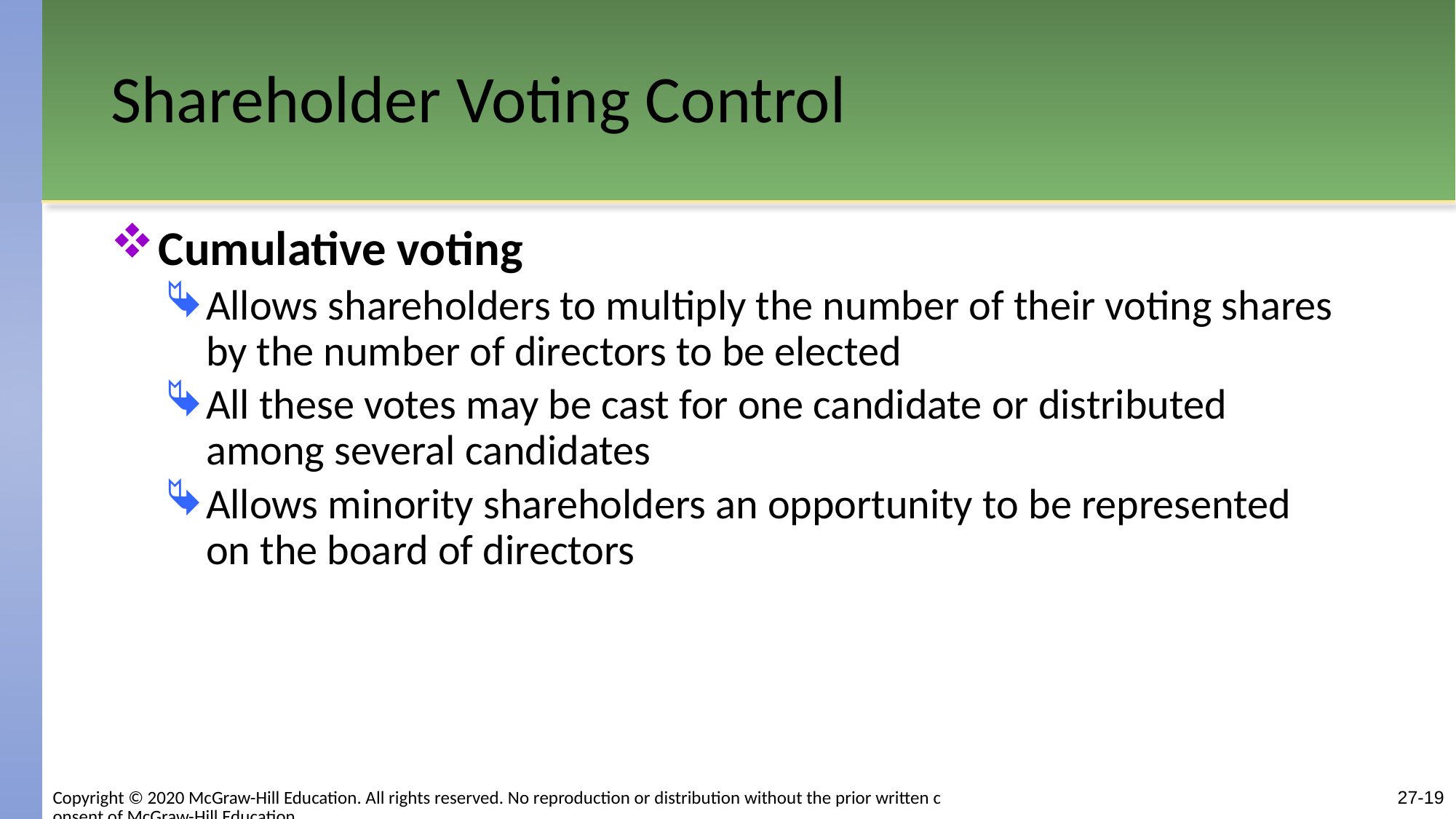

# Shareholder Voting Control
Cumulative voting
Allows shareholders to multiply the number of their voting shares by the number of directors to be elected
All these votes may be cast for one candidate or distributed among several candidates
Allows minority shareholders an opportunity to be represented on the board of directors
27-19
Copyright © 2020 McGraw-Hill Education. All rights reserved. No reproduction or distribution without the prior written consent of McGraw-Hill Education.